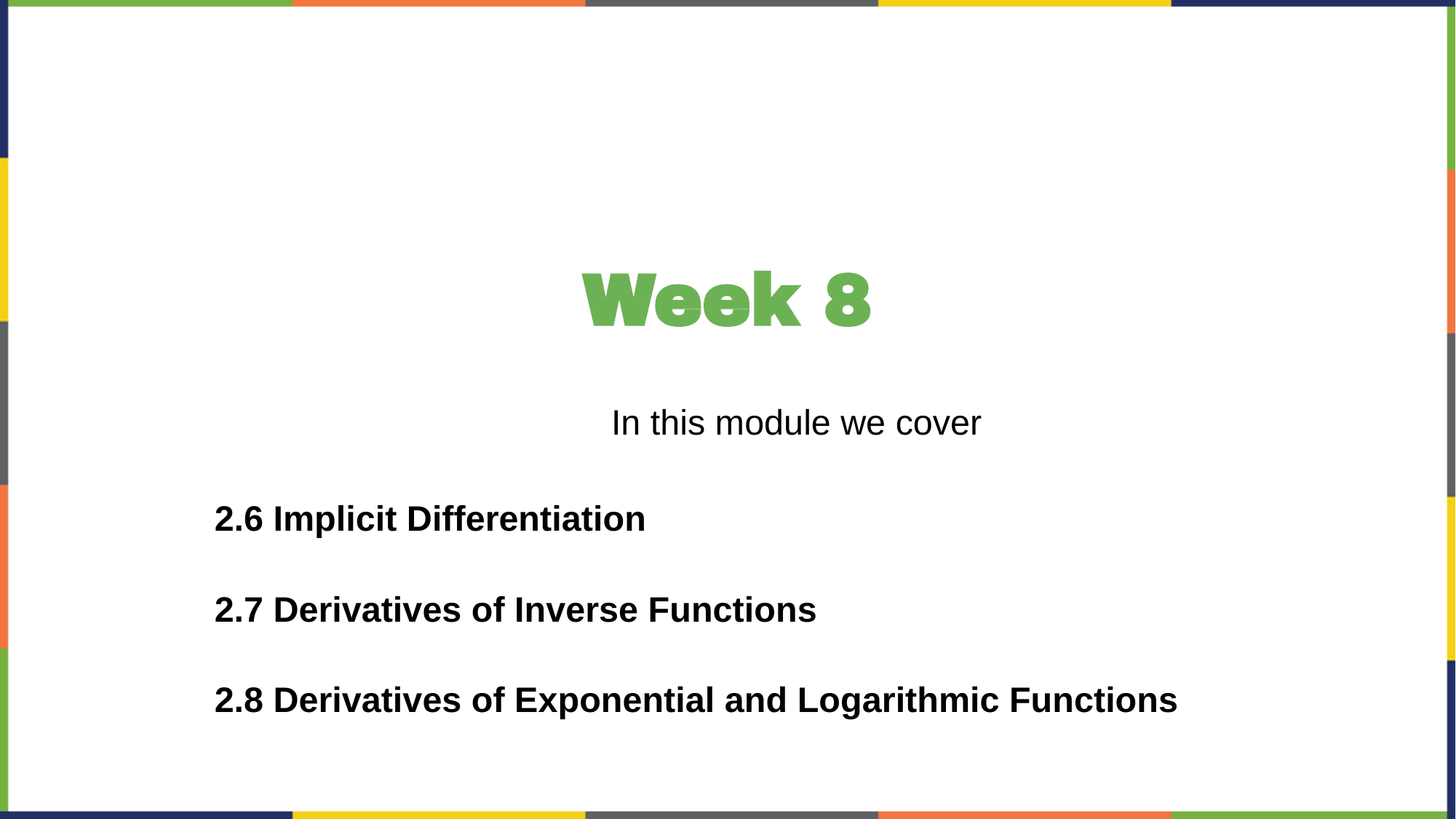

# Week 8
In this module we cover

2.6 Implicit Differentiation
2.7 Derivatives of Inverse Functions
2.8 Derivatives of Exponential and Logarithmic Functions